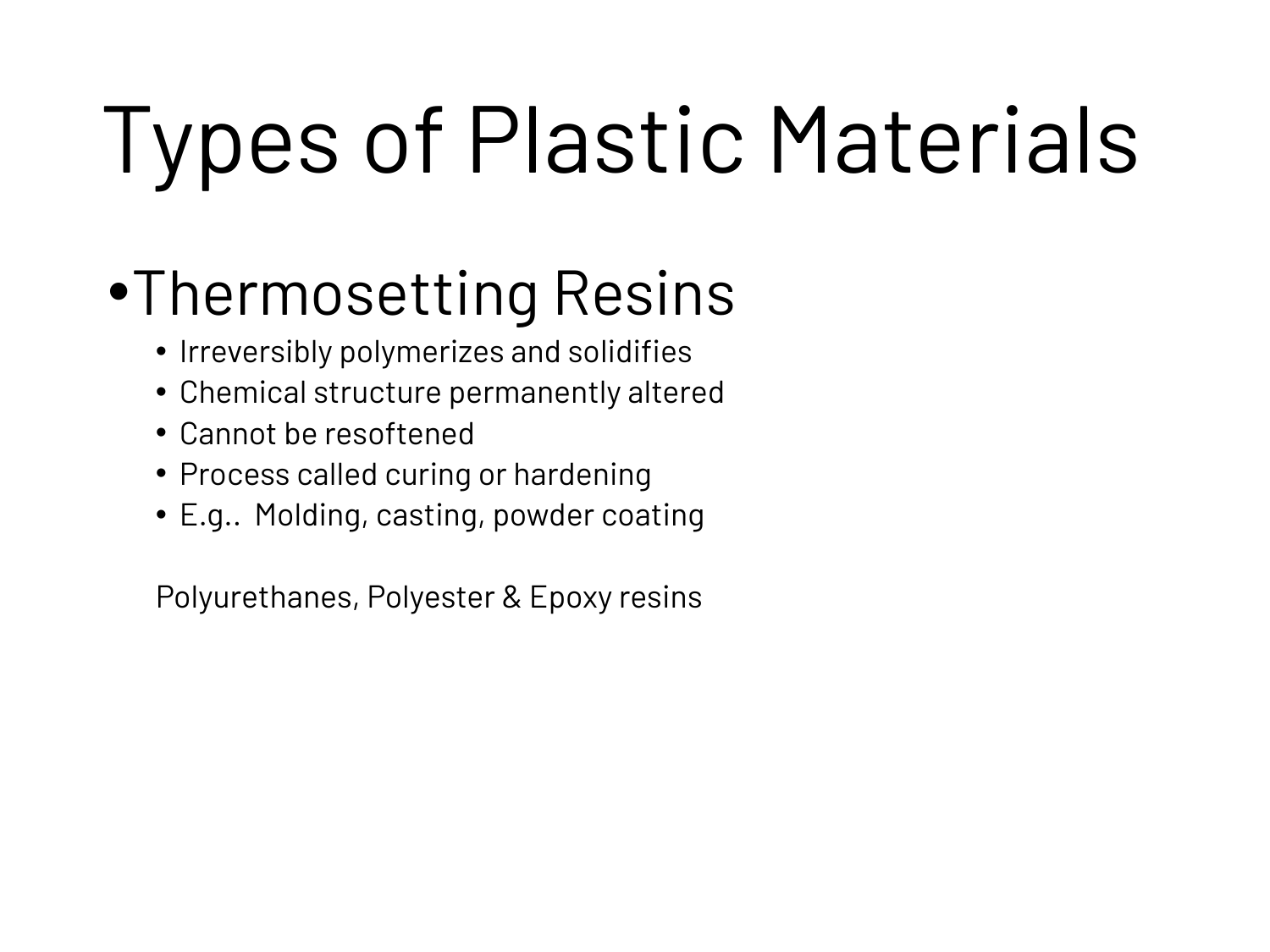

# Types of Plastic Materials
Thermosetting Resins
Irreversibly polymerizes and solidifies
Chemical structure permanently altered
Cannot be resoftened
Process called curing or hardening
E.g..  Molding, casting, powder coating

Polyurethanes, Polyester & Epoxy resins